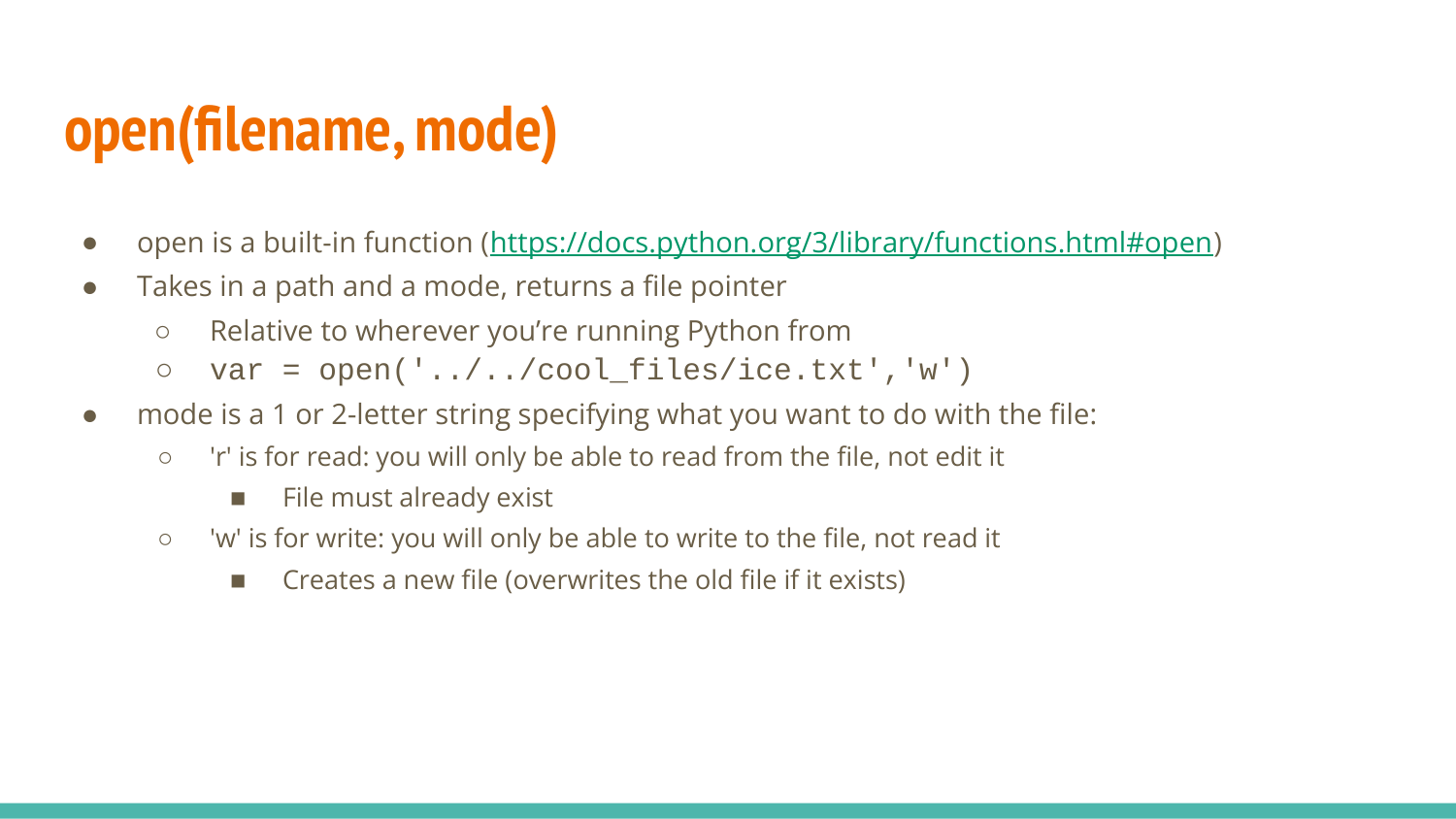

# open(filename, mode)

open is a built-in function (https://docs.python.org/3/library/functions.html#open)
Takes in a path and a mode, returns a file pointer
Relative to wherever you’re running Python from
var = open('../../cool_files/ice.txt','w')
mode is a 1 or 2-letter string specifying what you want to do with the file:
'r' is for read: you will only be able to read from the file, not edit it
File must already exist
'w' is for write: you will only be able to write to the file, not read it
Creates a new file (overwrites the old file if it exists)